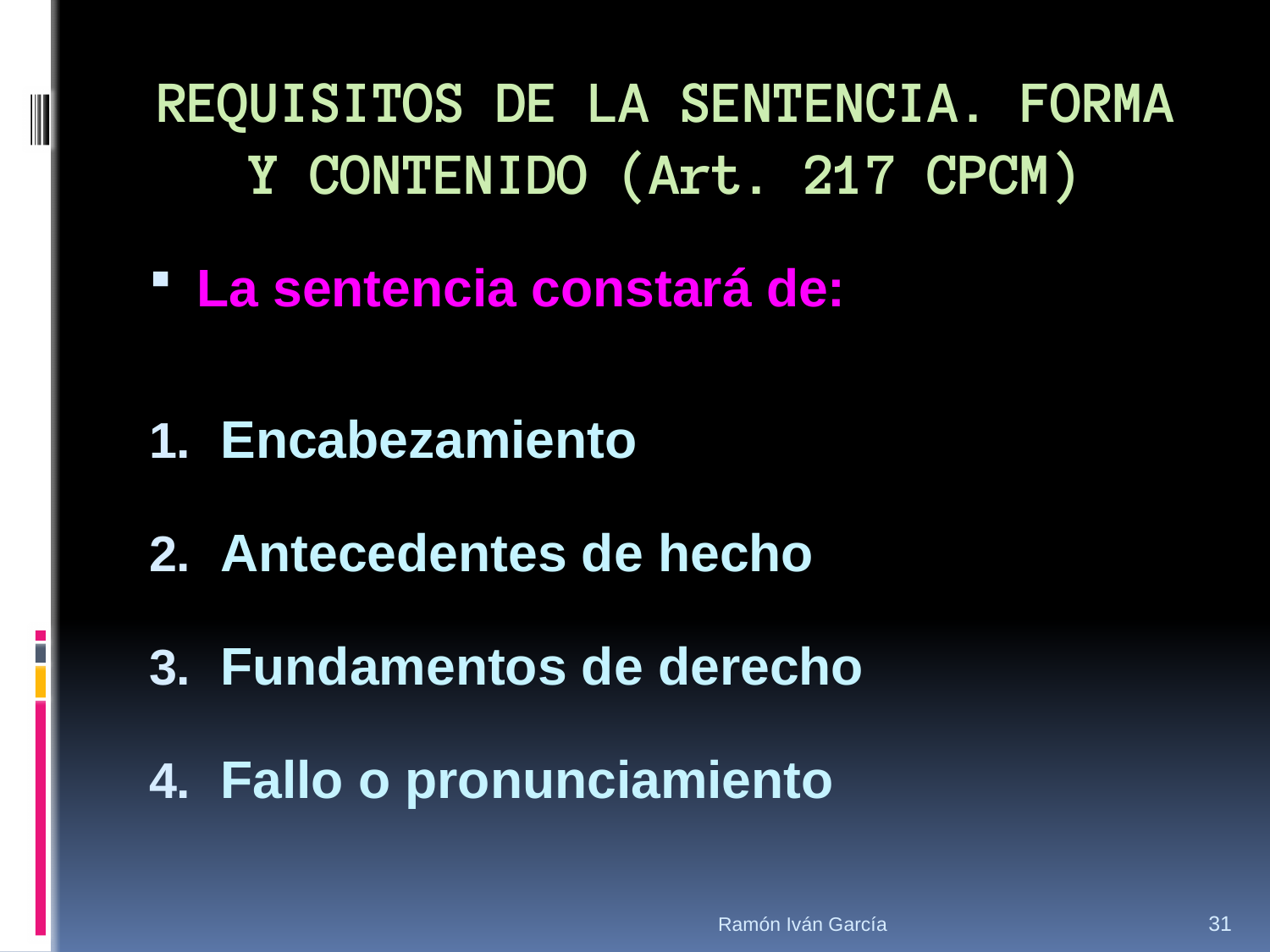

# REQUISITOS DE LA SENTENCIA. FORMA Y CONTENIDO (Art. 217 CPCM)
La sentencia constará de:

Encabezamiento

Antecedentes de hecho

Fundamentos de derecho

Fallo o pronunciamiento
Ramón Iván García
31